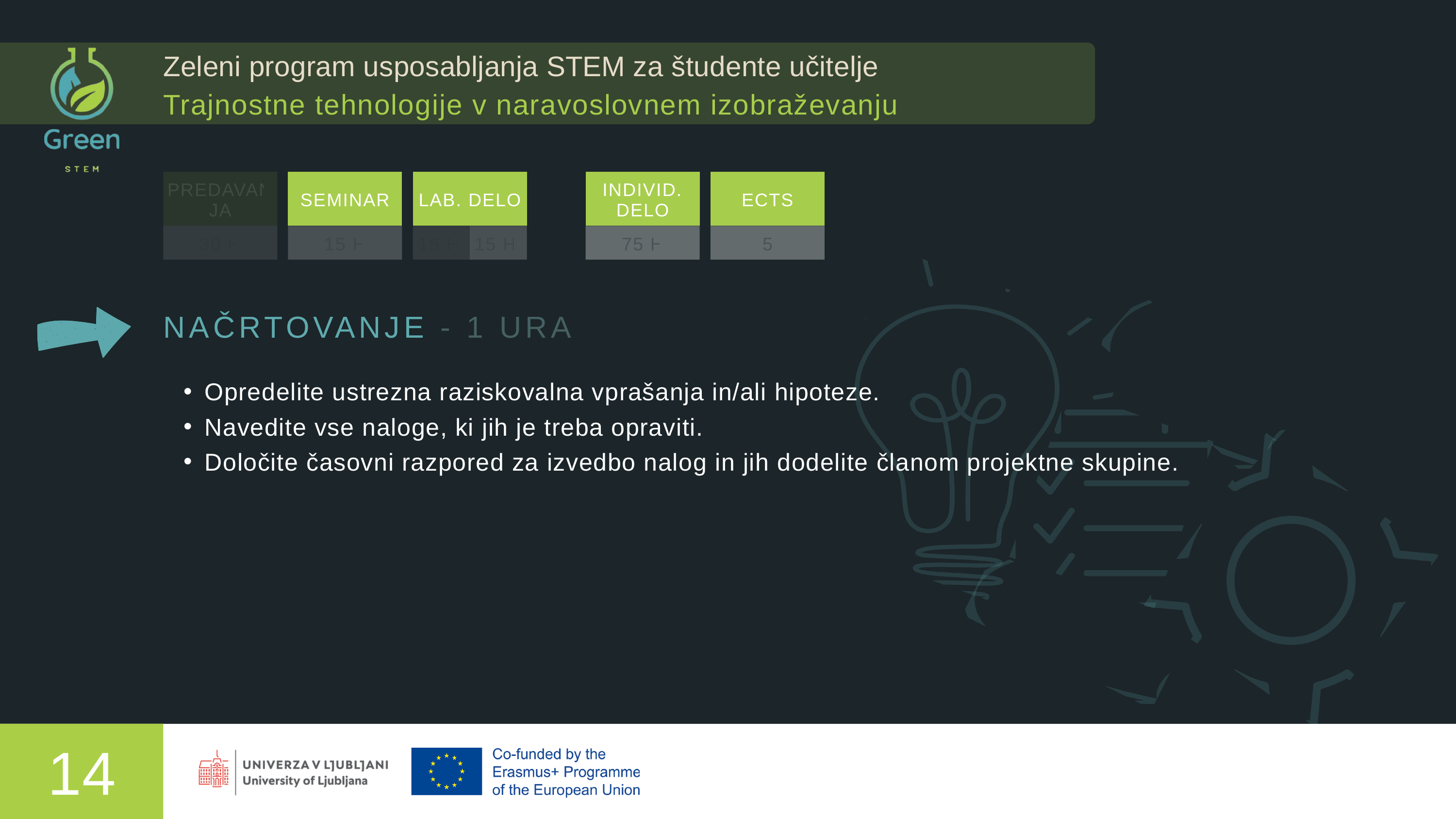

Zeleni program usposabljanja STEM za študente učitelje
Trajnostne tehnologije v naravoslovnem izobraževanju

PREDAVANJA

SEMINAR

LAB. DELO

INDIVID. DELO

ECTS

30 H

15 H

15 H

15 H

75 H

5
NAČRTOVANJE - 1 URA

Opredelite ustrezna raziskovalna vprašanja in/ali hipoteze.
Navedite vse naloge, ki jih je treba opraviti.
Določite časovni razpored za izvedbo nalog in jih dodelite članom projektne skupine.

14

Predstavlja Rachelle Beaudry